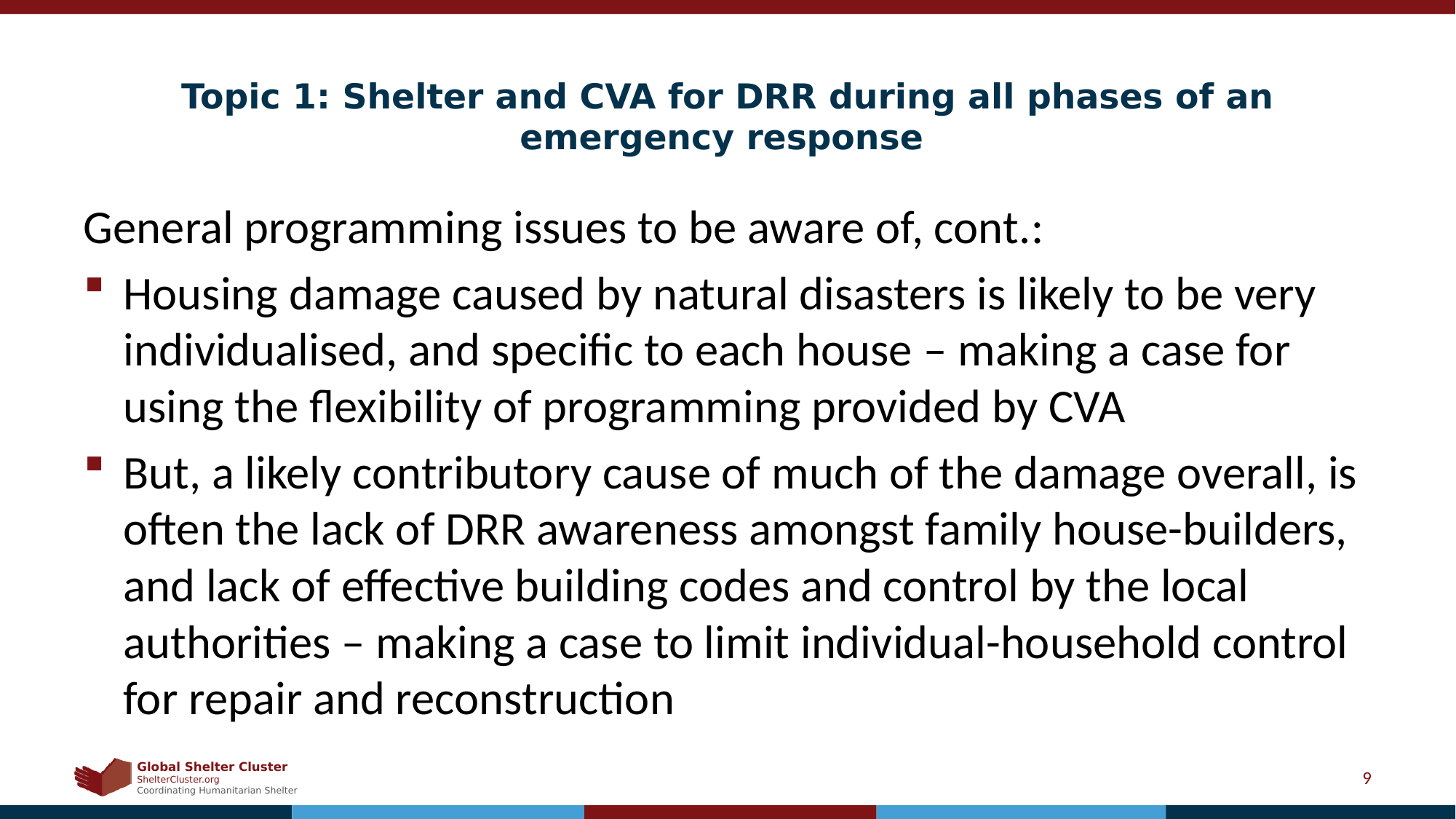

# Topic 1: Shelter and CVA for DRR during all phases of an emergency response
General programming issues to be aware of, cont.:
Housing damage caused by natural disasters is likely to be very individualised, and specific to each house – making a case for using the flexibility of programming provided by CVA
But, a likely contributory cause of much of the damage overall, is often the lack of DRR awareness amongst family house-builders, and lack of effective building codes and control by the local authorities – making a case to limit individual-household control for repair and reconstruction

9